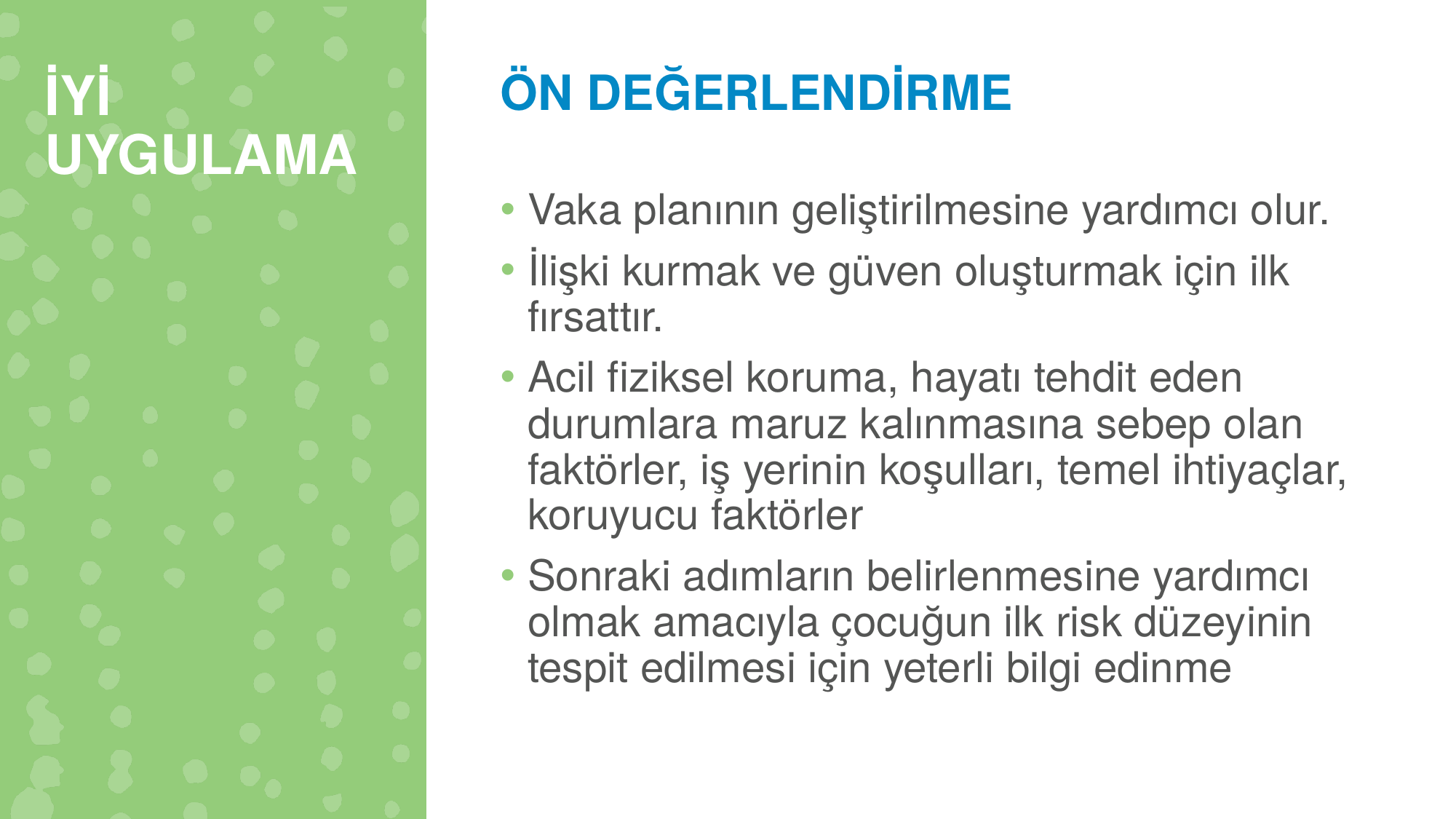

İYİ UYGULAMA
ÖN DEĞERLENDİRME

Vaka planının geliştirilmesine yardımcı olur.
İlişki kurmak ve güven oluşturmak için ilk fırsattır.
Acil fiziksel koruma, hayatı tehdit eden durumlara maruz kalınmasına sebep olan faktörler, iş yerinin koşulları, temel ihtiyaçlar, koruyucu faktörler
Sonraki adımların belirlenmesine yardımcı olmak amacıyla çocuğun ilk risk düzeyinin tespit edilmesi için yeterli bilgi edinme